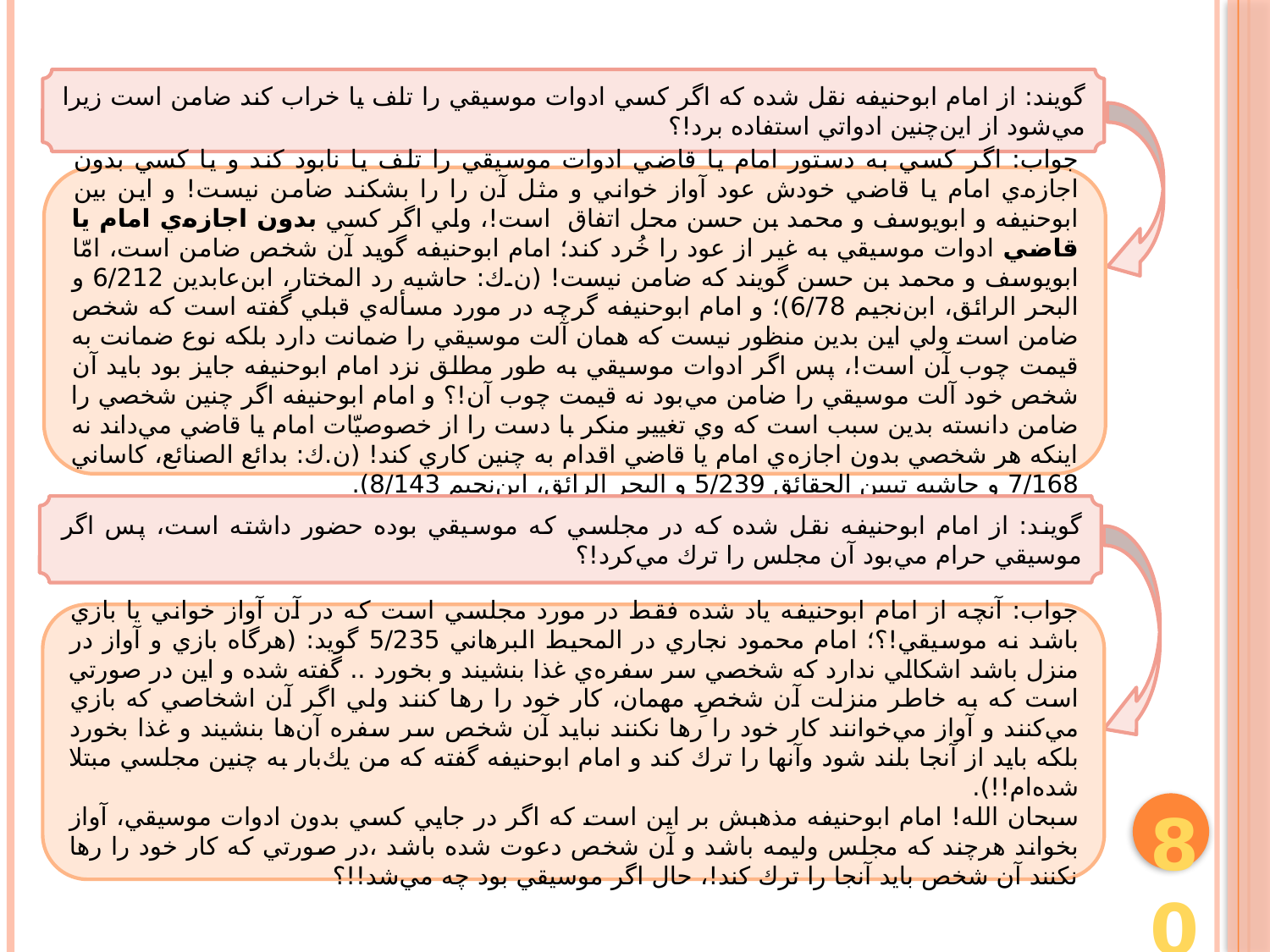

گويند: از امام ابوحنيفه نقل شده كه اگر كسي ادوات موسيقي را تلف يا خراب كند ضامن است زيرا مي‌شود از اين‌چنين ادواتي استفاده برد!؟

جواب: اگر كسي به دستور امام يا قاضي ادوات موسيقي را تلف يا نابود كند و يا كسي بدون اجازه‌ي امام يا قاضي خودش عود آواز خواني و مثل آن را را بشكند ضامن نيست! و اين بين ابوحنيفه و ابويوسف و محمد بن حسن محل اتفاق  است!، ولي اگر كسي بدون اجازه‌ي امام يا قاضي ادوات موسيقي به غير از عود را خُرد كند؛ امام ابوحنيفه گويد آن شخص ضامن است، امّا ابويوسف و محمد بن حسن گويند كه ضامن نيست! (ن.ك: حاشيه رد المختار، ابن‌عابدين 6/212 و البحر الرائق، ابن‌نجيم 6/78)؛ و امام ابوحنيفه گرچه در مورد مسأله‌ي قبلي گفته است كه شخص ضامن است ولي اين بدين منظور نيست كه همان آلت موسيقي را ضمانت دارد بلكه نوع ضمانت به قيمت چوب آن است!، پس اگر ادوات موسيقي به طور مطلق نزد امام ابوحنيفه جايز بود بايد آن شخص خود آلت موسيقي را ضامن مي‌بود نه قيمت چوب آن!؟ و امام ابوحنيفه اگر چنين شخصي را ضامن دانسته بدين سبب است كه وي تغيير منكر با دست را از خصوصيّات امام يا قاضي مي‌داند نه اينكه هر شخصي بدون اجازه‌ي امام يا قاضي اقدام به چنين كاري كند! (ن.ك: بدائع الصنائع، كاساني 7/168 و حاشيه تبيين الحقائق 5/239 و البحر الرائق، ابن‌نجيم 8/143).
گويند: از امام ابوحنيفه نقل شده كه در مجلسي كه موسيقي بوده حضور داشته است، پس اگر موسيقي حرام مي‌بود آن مجلس را ترك مي‌كرد!؟

جواب: آنچه از امام ابوحنيفه ياد شده فقط در مورد مجلسي است كه در آن آواز خواني يا بازي باشد نه موسيقي!؟؛ امام محمود نجاري در المحيط البرهاني 5/235 گويد: (هرگاه بازي و آواز در منزل باشد اشكالي ندارد كه شخصي سر سفره‌ي غذا بنشيند و بخورد .. گفته شده و اين در صورتي است كه به خاطر منزلت آن شخصِ مهمان، كار خود را رها كنند ولي اگر آن اشخاصي كه بازي مي‌كنند و آواز مي‌خوانند كار خود را رها نكنند نبايد آن شخص سر سفره آن‌ها بنشيند و غذا بخورد بلكه بايد از آنجا بلند شود وآنها را ترك كند و امام ابوحنيفه گفته كه من يك‌بار به چنين مجلسي مبتلا شده‌ام!!).
سبحان الله! امام ابوحنيفه مذهبش بر اين است كه اگر در جايي كسي بدون ادوات موسيقي، آواز بخواند هرچند كه مجلس وليمه باشد و آن شخص دعوت شده باشد ،در صورتي كه كار خود را رها نكنند آن شخص بايد آنجا را ترك كند!، حال اگر موسيقي بود چه مي‌شد!!؟
80